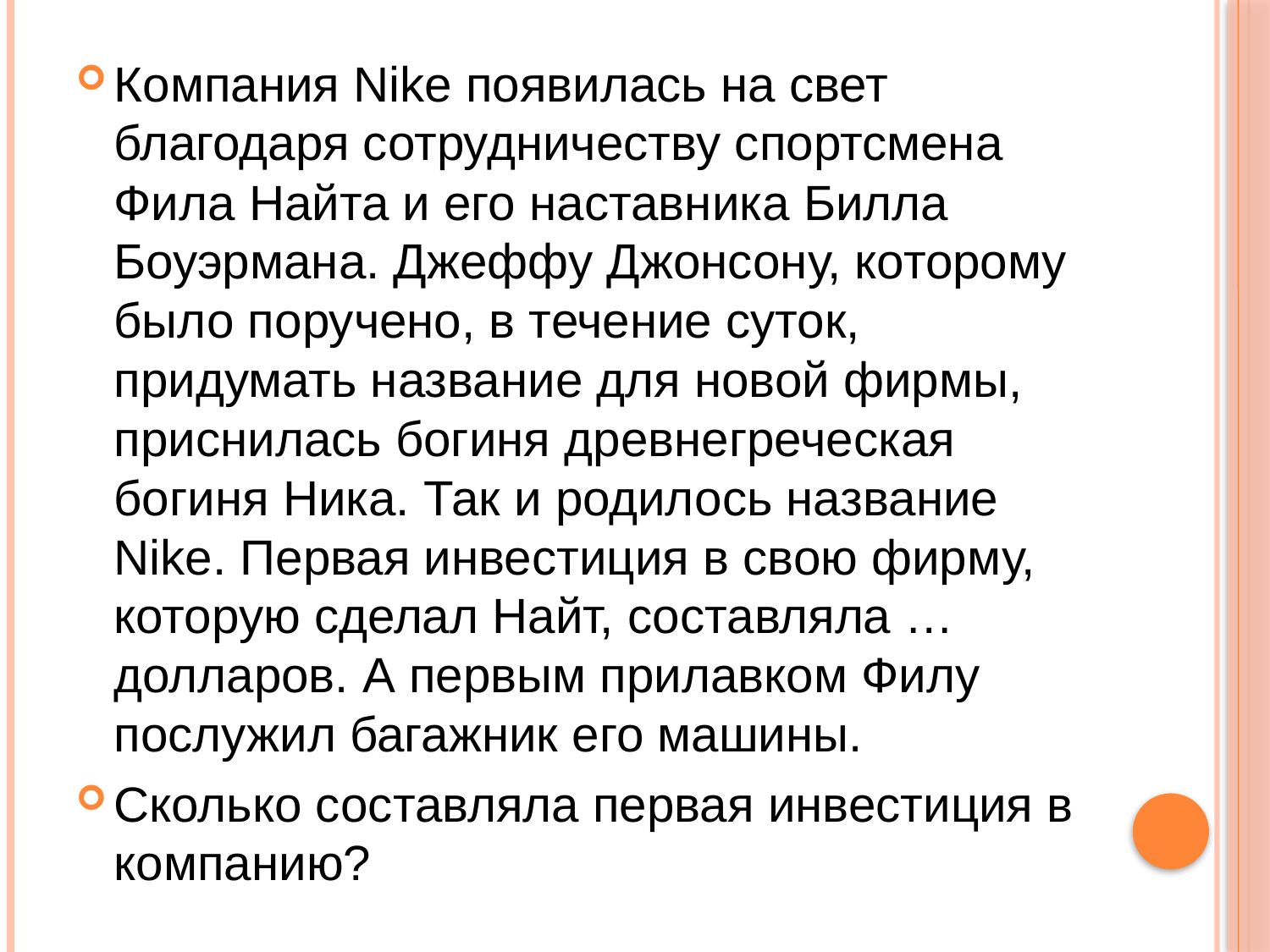

#
Компания Nike появилась на свет благодаря сотрудничеству спортсмена Фила Найта и его наставника Билла Боуэрмана. Джеффу Джонсону, которому было поручено, в течение суток, придумать название для новой фирмы, приснилась богиня древнегреческая богиня Ника. Так и родилось название Nike. Первая инвестиция в свою фирму, которую сделал Найт, составляла … долларов. А первым прилавком Филу послужил багажник его машины.
Сколько составляла первая инвестиция в компанию?